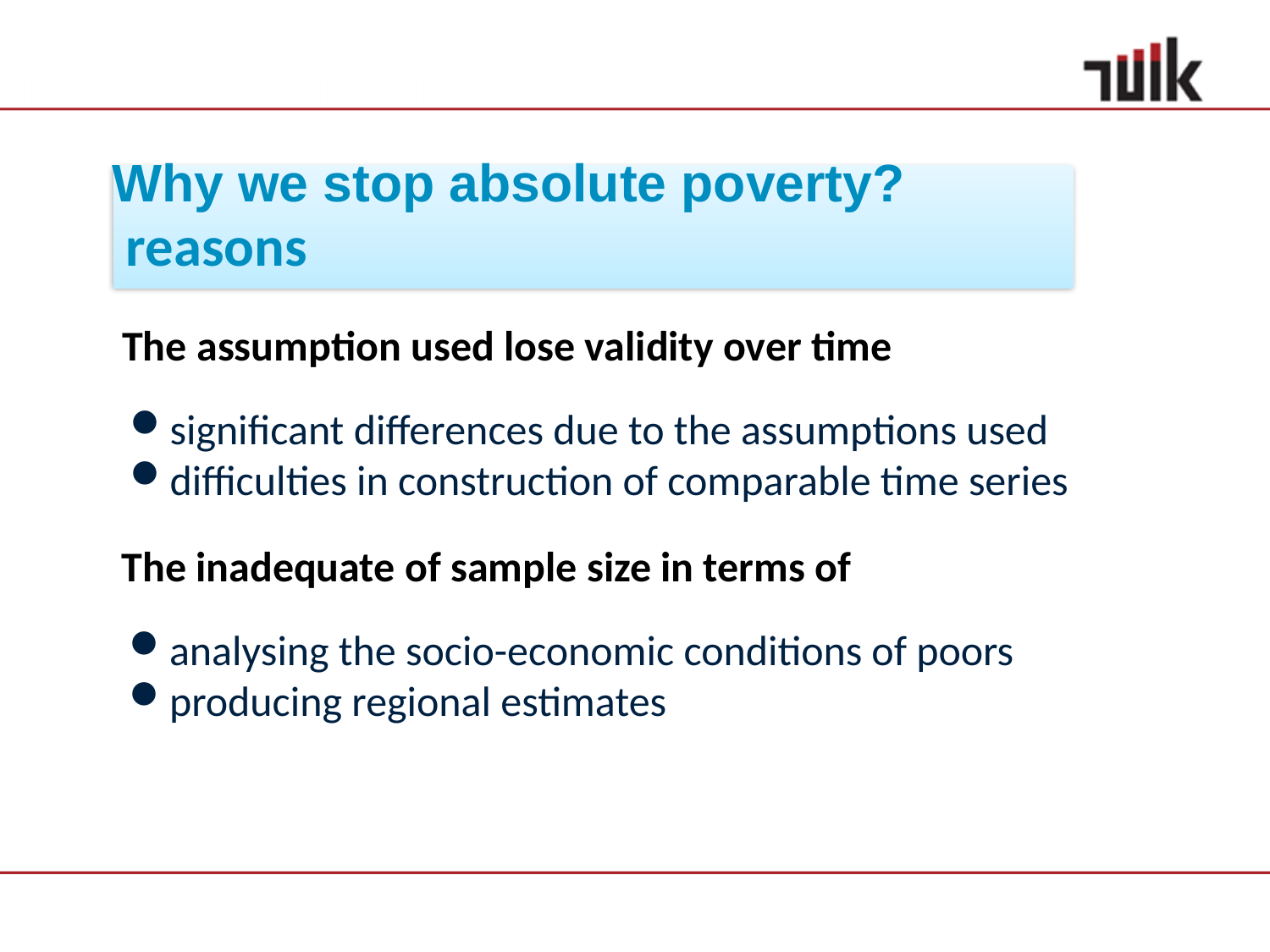

Why we stop absolute poverty?
reasons
The assumption used lose validity over time
significant differences due to the assumptions used
difficulties in construction of comparable time series

The inadequate of sample size in terms of
analysing the socio-economic conditions of poors
producing regional estimates